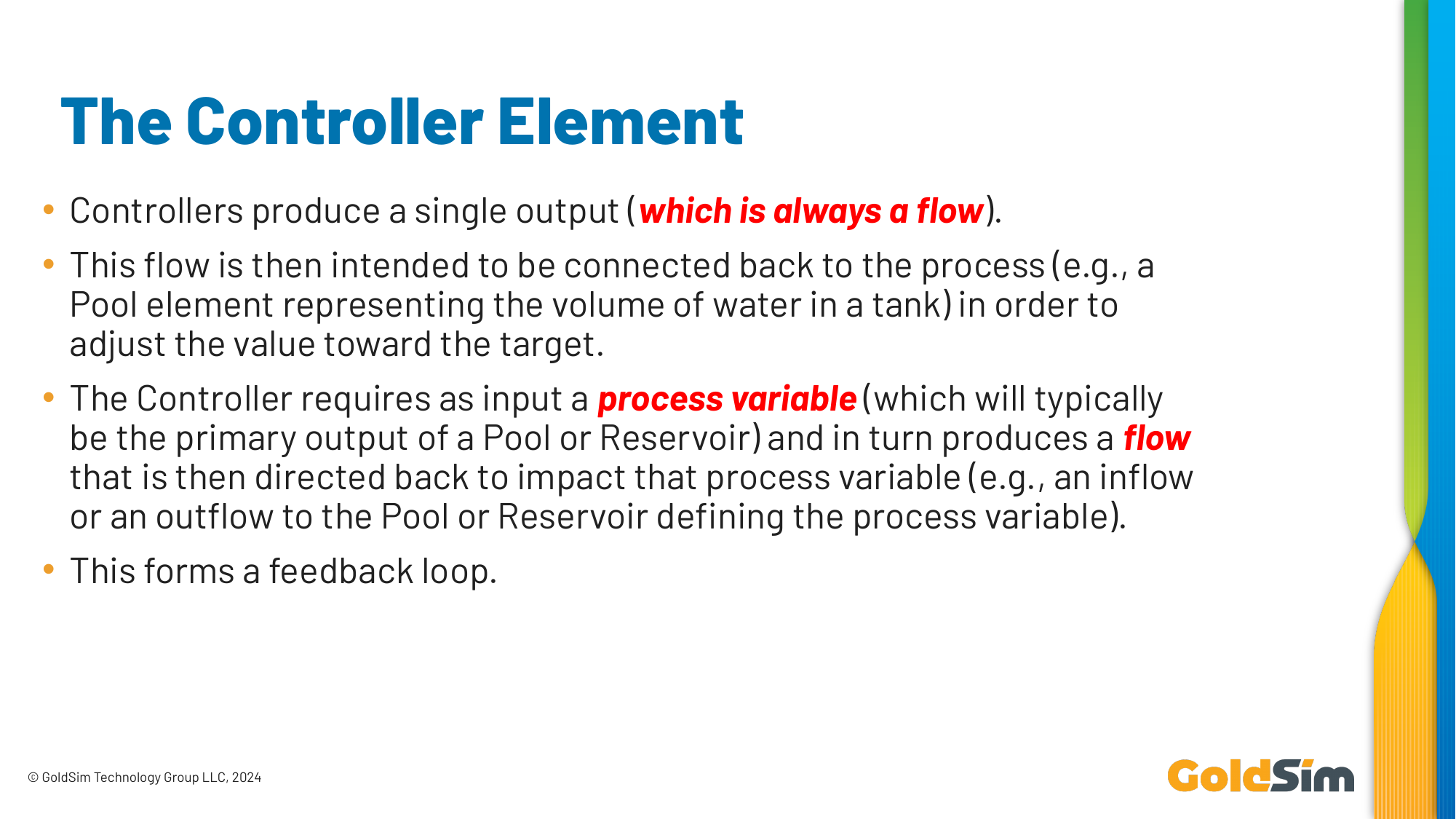

# The Controller Element
Controllers produce a single output (which is always a flow).
This flow is then intended to be connected back to the process (e.g., a Pool element representing the volume of water in a tank) in order to adjust the value toward the target.
The Controller requires as input a process variable (which will typically be the primary output of a Pool or Reservoir) and in turn produces a flow that is then directed back to impact that process variable (e.g., an inflow or an outflow to the Pool or Reservoir defining the process variable).
This forms a feedback loop.

© GoldSim Technology Group LLC, 2024